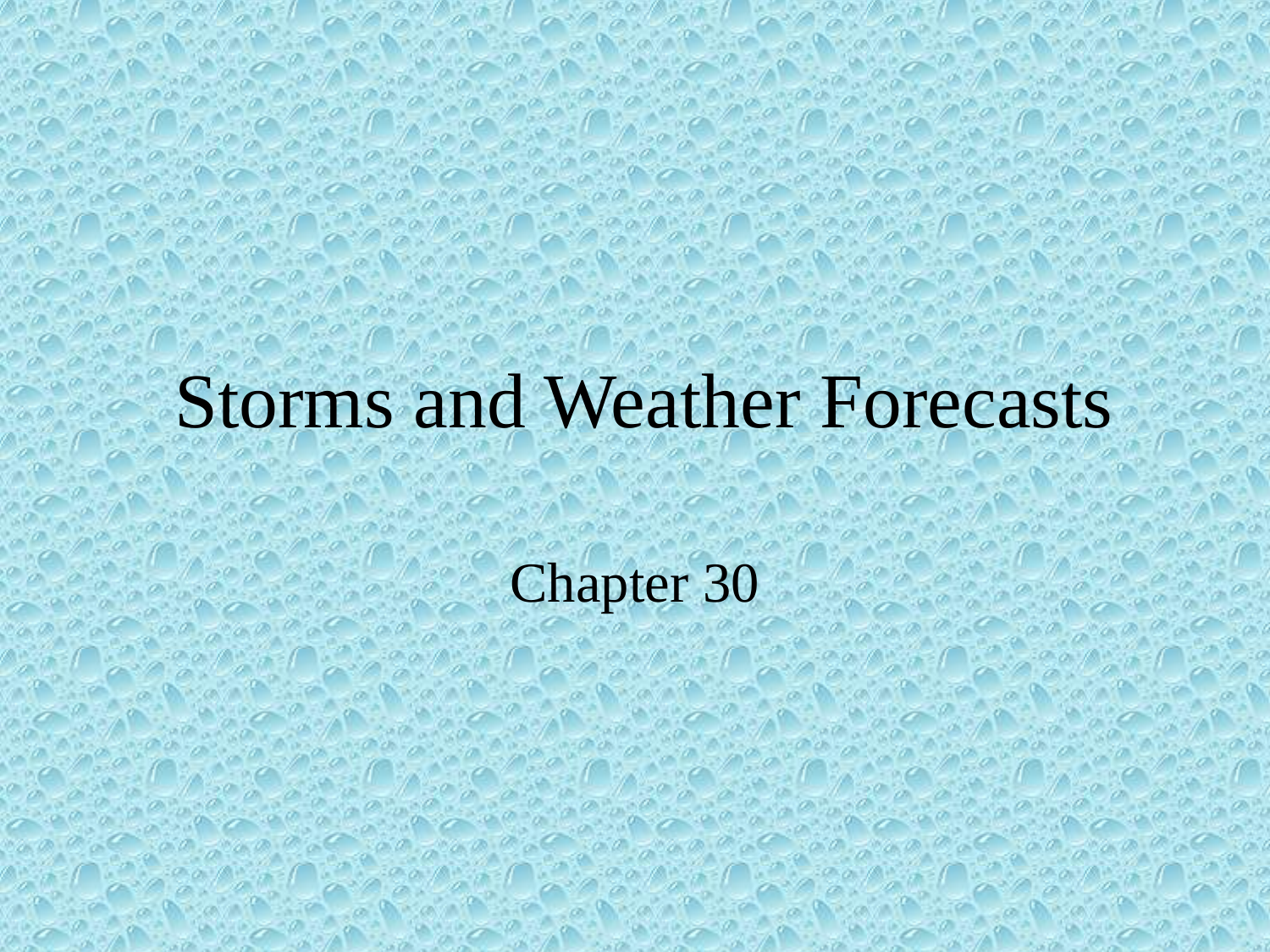

# Storms and Weather Forecasts
Chapter 30